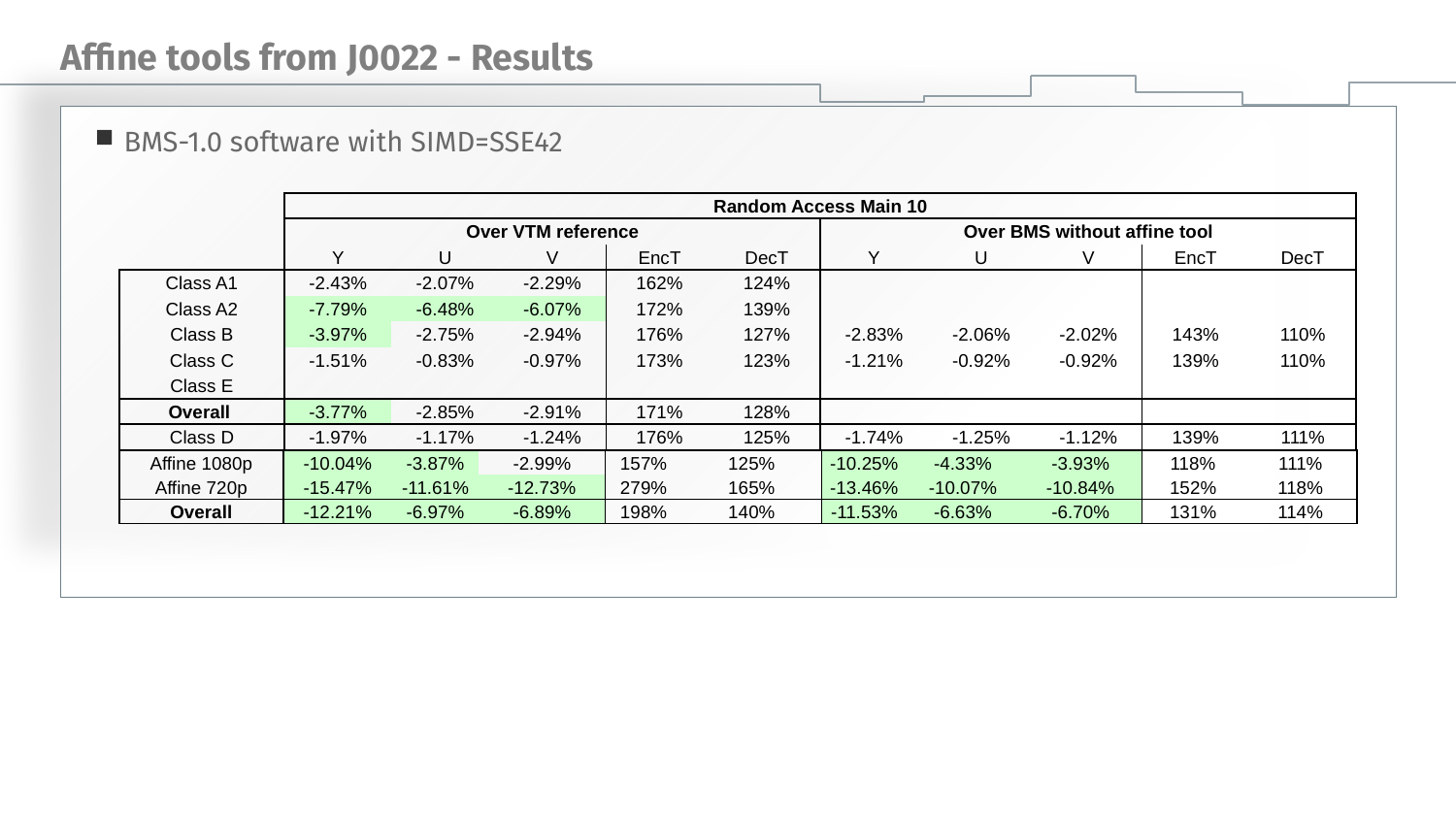

# Affine tools from J0022 - Results
BMS-1.0 software with SIMD=SSE42
|  | Random Access Main 10 |  |  |  |  |  |  |  |  |  |
| --- | --- | --- | --- | --- | --- | --- | --- | --- | --- | --- |
|  | Over VTM reference |  |  |  |  | Over BMS without affine tool |  |  |  |  |
|  | Y | U | V | EncT | DecT | Y | U | V | EncT | DecT |
| Class A1 | -2.43% | -2.07% | -2.29% | 162% | 124% |  |  |  |  |  |
| Class A2 | -7.79% | -6.48% | -6.07% | 172% | 139% |  |  |  |  |  |
| Class B | -3.97% | -2.75% | -2.94% | 176% | 127% | -2.83% | -2.06% | -2.02% | 143% | 110% |
| Class C | -1.51% | -0.83% | -0.97% | 173% | 123% | -1.21% | -0.92% | -0.92% | 139% | 110% |
| Class E |  |  |  |  |  |  |  |  |  |  |
| Overall | -3.77% | -2.85% | -2.91% | 171% | 128% |  |  |  |  |  |
| Class D | -1.97% | -1.17% | -1.24% | 176% | 125% | -1.74% | -1.25% | -1.12% | 139% | 111% |
| Affine 1080p | -10.04% | -3.87% | -2.99% | 157% | 125% | -10.25% | -4.33% | -3.93% | 118% | 111% |
| --- | --- | --- | --- | --- | --- | --- | --- | --- | --- | --- |
| Affine 720p | -15.47% | -11.61% | -12.73% | 279% | 165% | -13.46% | -10.07% | -10.84% | 152% | 118% |
| Overall | -12.21% | -6.97% | -6.89% | 198% | 140% | -11.53% | -6.63% | -6.70% | 131% | 114% |